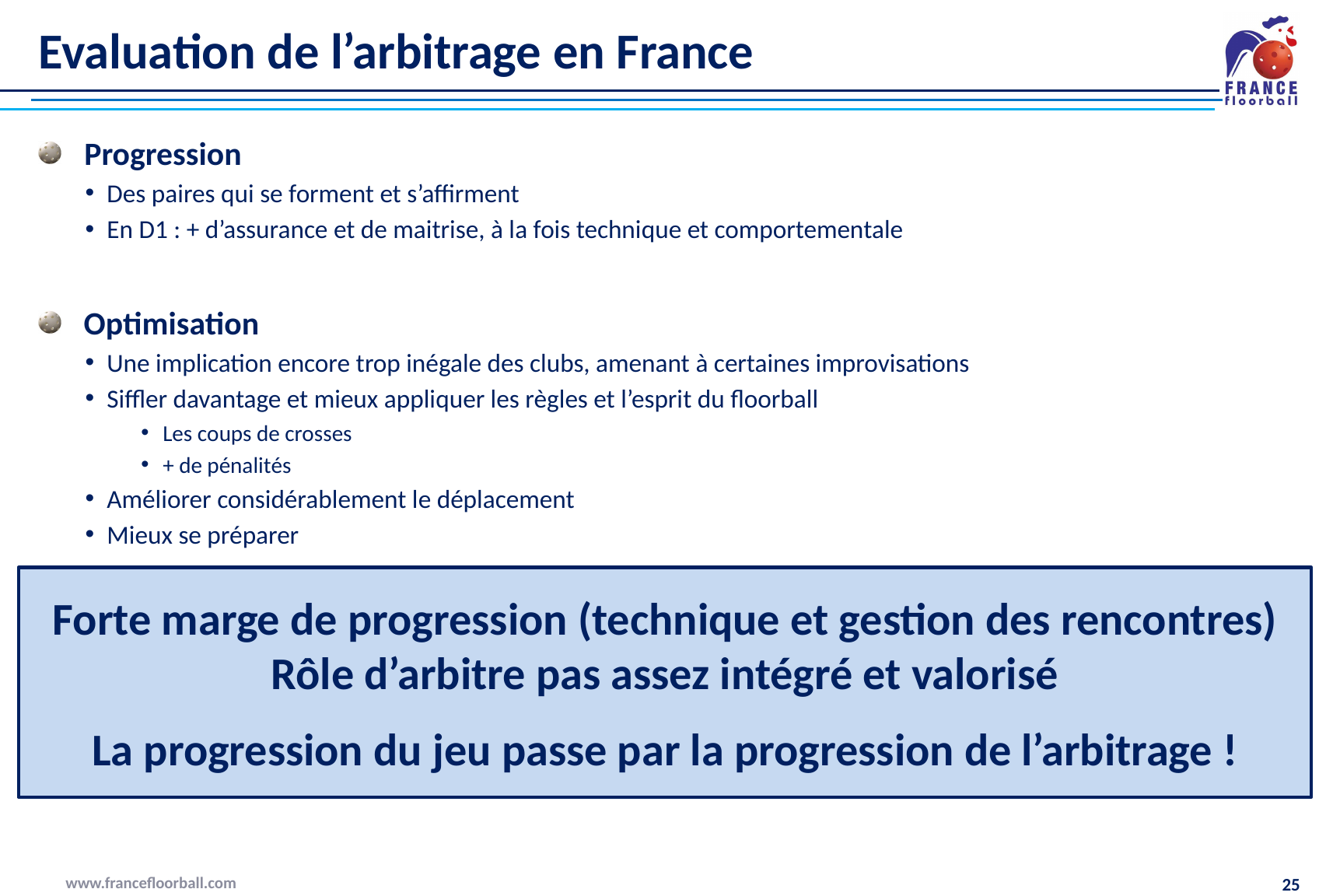

# Evaluation de l’arbitrage en France
Progression
Des paires qui se forment et s’affirment
En D1 : + d’assurance et de maitrise, à la fois technique et comportementale

Optimisation
Une implication encore trop inégale des clubs, amenant à certaines improvisations
Siffler davantage et mieux appliquer les règles et l’esprit du floorball
Les coups de crosses
+ de pénalités
Améliorer considérablement le déplacement
Mieux se préparer
Forte marge de progression (technique et gestion des rencontres)
Rôle d’arbitre pas assez intégré et valorisé

La progression du jeu passe par la progression de l’arbitrage !
www.francefloorball.com
25